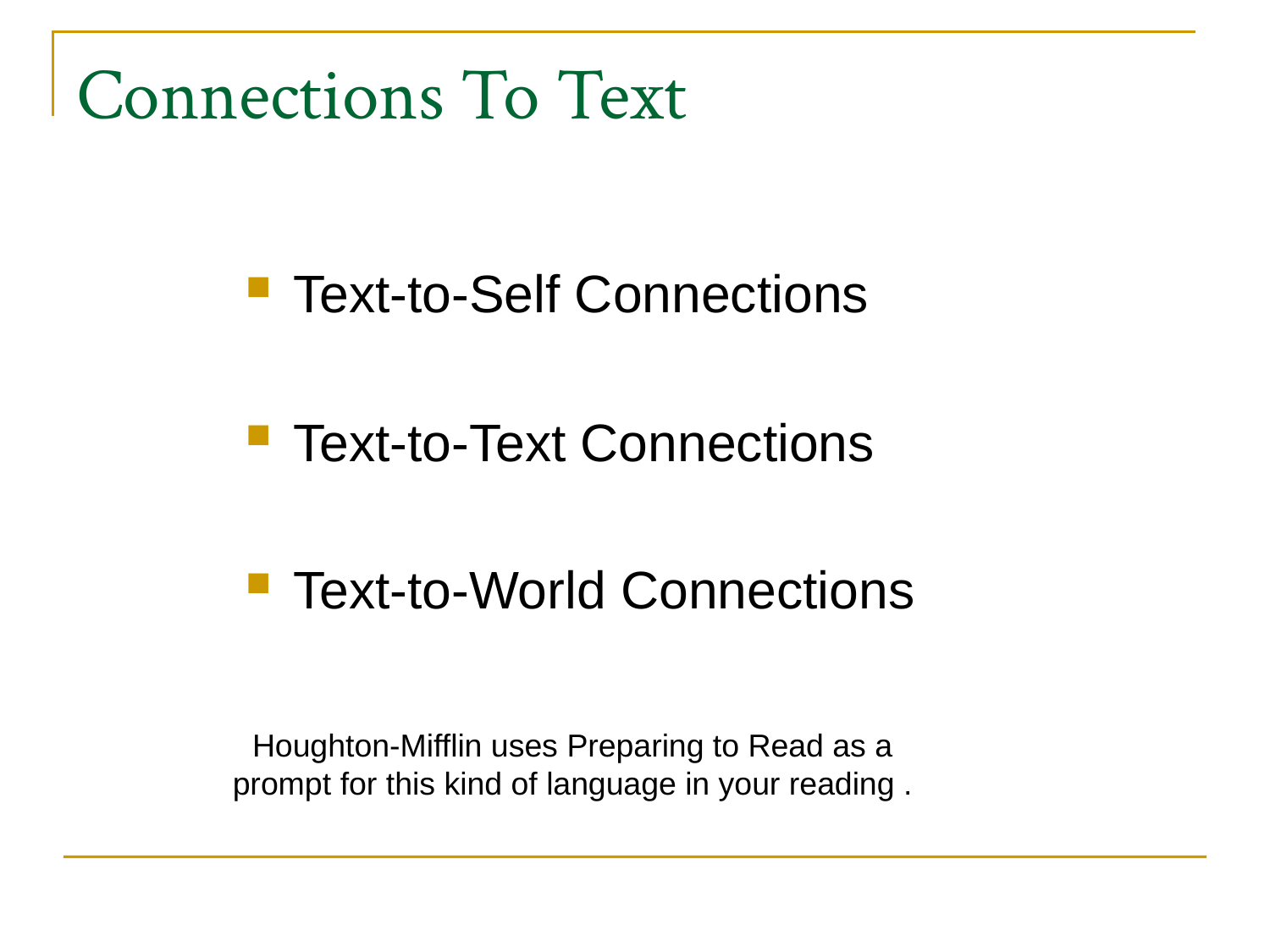

# Connections To Text
Text-to-Self Connections

Text-to-Text Connections

Text-to-World Connections
Houghton-Mifflin uses Preparing to Read as a prompt for this kind of language in your reading .